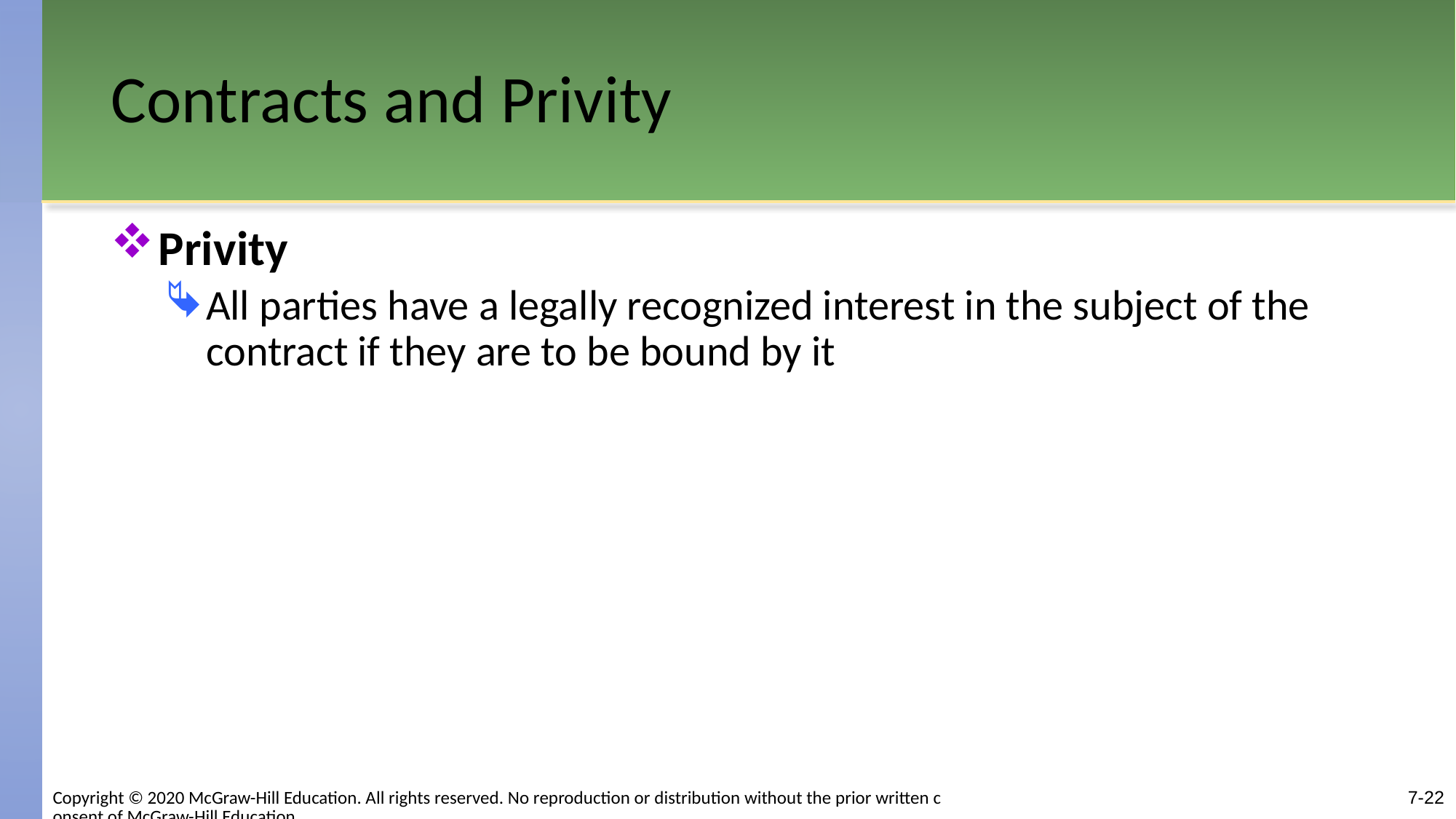

# Contracts and Privity
Privity
All parties have a legally recognized interest in the subject of the contract if they are to be bound by it

Copyright © 2020 McGraw-Hill Education. All rights reserved. No reproduction or distribution without the prior written consent of McGraw-Hill Education.
7-22